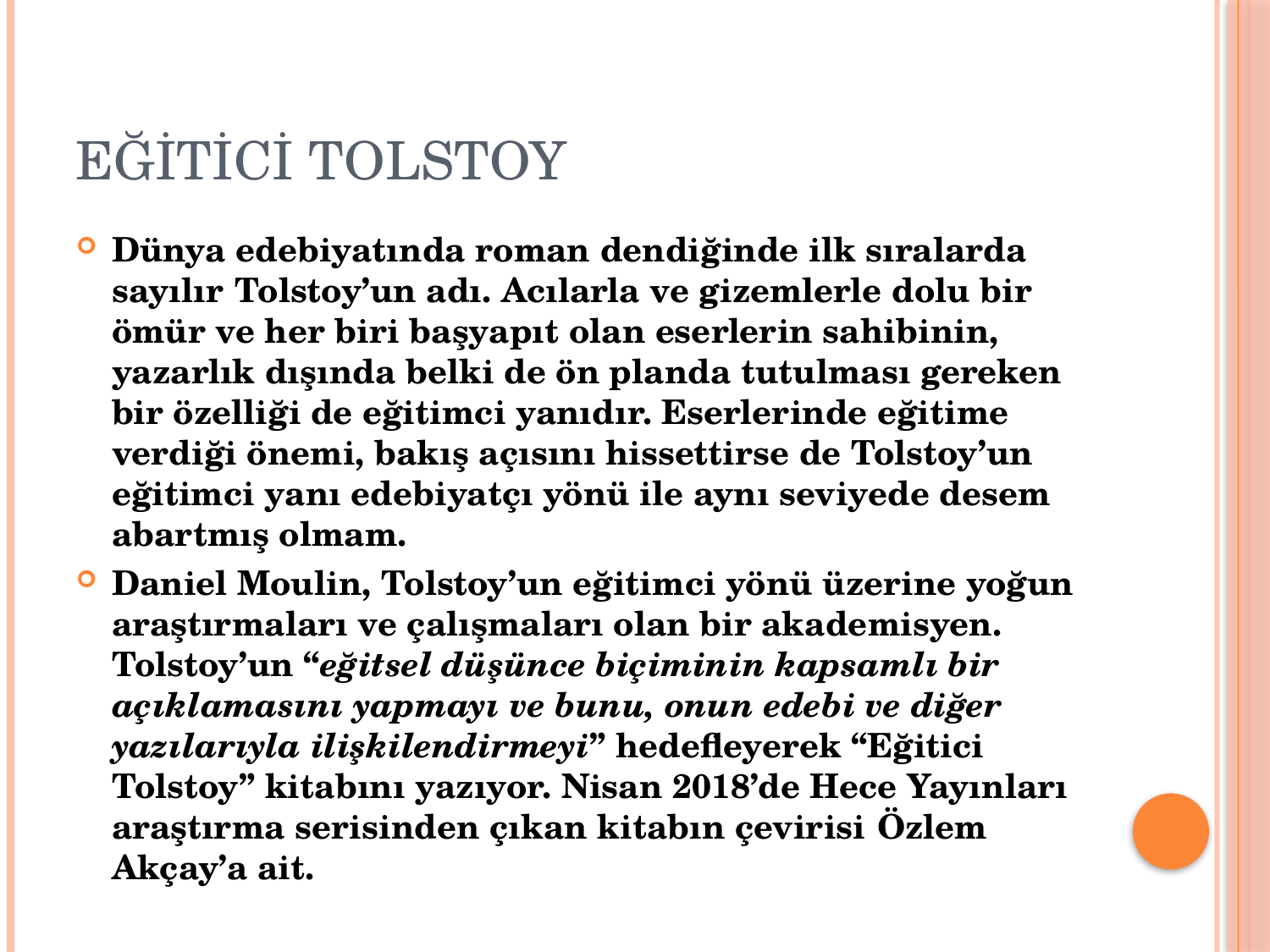

# EĞİTİCİ TOLSTOY
Dünya edebiyatında roman dendiğinde ilk sıralarda sayılır Tolstoy’un adı. Acılarla ve gizemlerle dolu bir ömür ve her biri başyapıt olan eserlerin sahibinin, yazarlık dışında belki de ön planda tutulması gereken bir özelliği de eğitimci yanıdır. Eserlerinde eğitime verdiği önemi, bakış açısını hissettirse de Tolstoy’un eğitimci yanı edebiyatçı yönü ile aynı seviyede desem abartmış olmam.
Daniel Moulin, Tolstoy’un eğitimci yönü üzerine yoğun araştırmaları ve çalışmaları olan bir akademisyen. Tolstoy’un “eğitsel düşünce biçiminin kapsamlı bir açıklamasını yapmayı ve bunu, onun edebi ve diğer yazılarıyla ilişkilendirmeyi” hedefleyerek “Eğitici Tolstoy” kitabını yazıyor. Nisan 2018’de Hece Yayınları araştırma serisinden çıkan kitabın çevirisi Özlem Akçay’a ait.